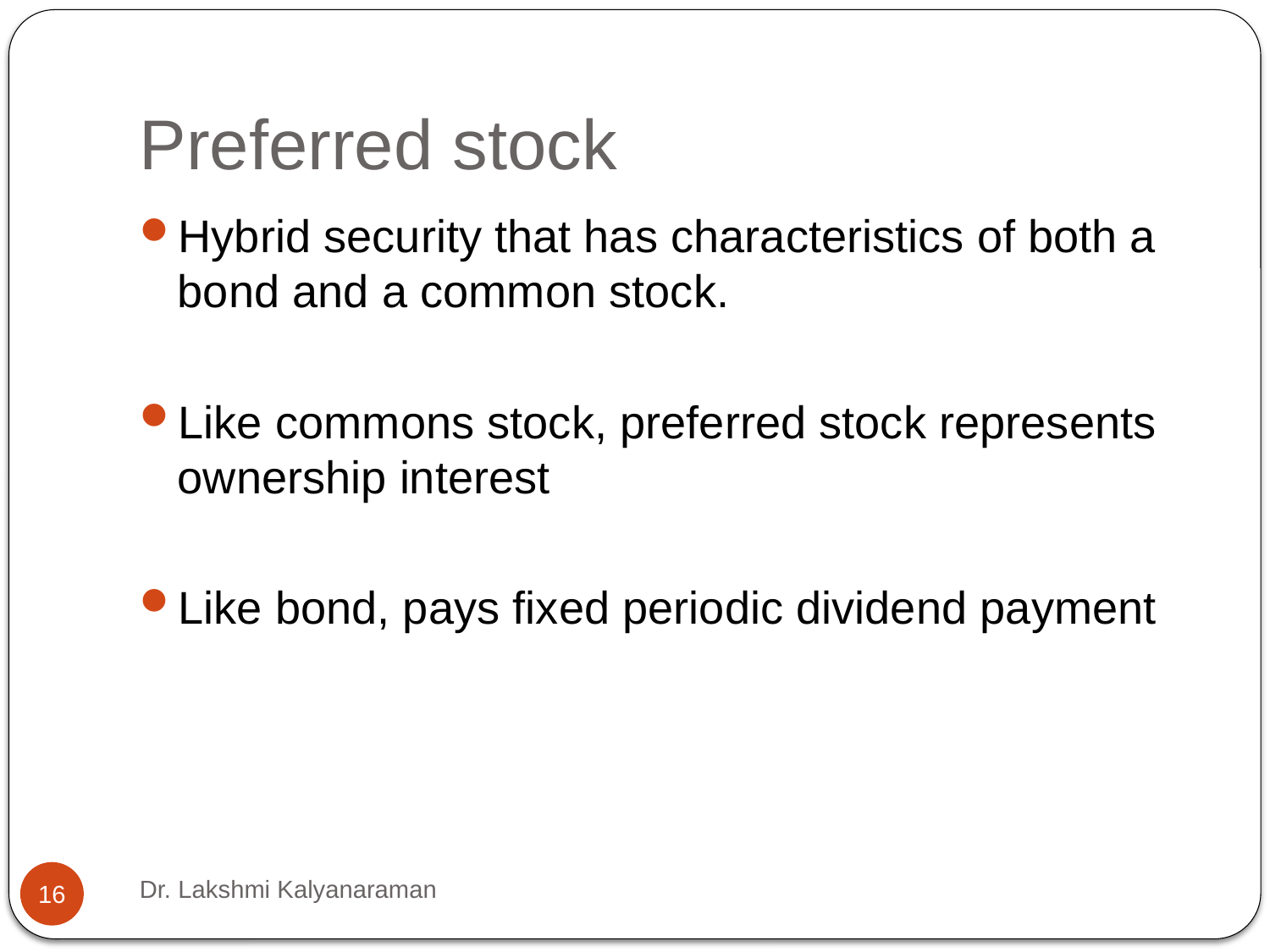

# Preferred stock
Hybrid security that has characteristics of both a bond and a common stock.

Like commons stock, preferred stock represents ownership interest

Like bond, pays fixed periodic dividend payment

Dr. Lakshmi Kalyanaraman
16